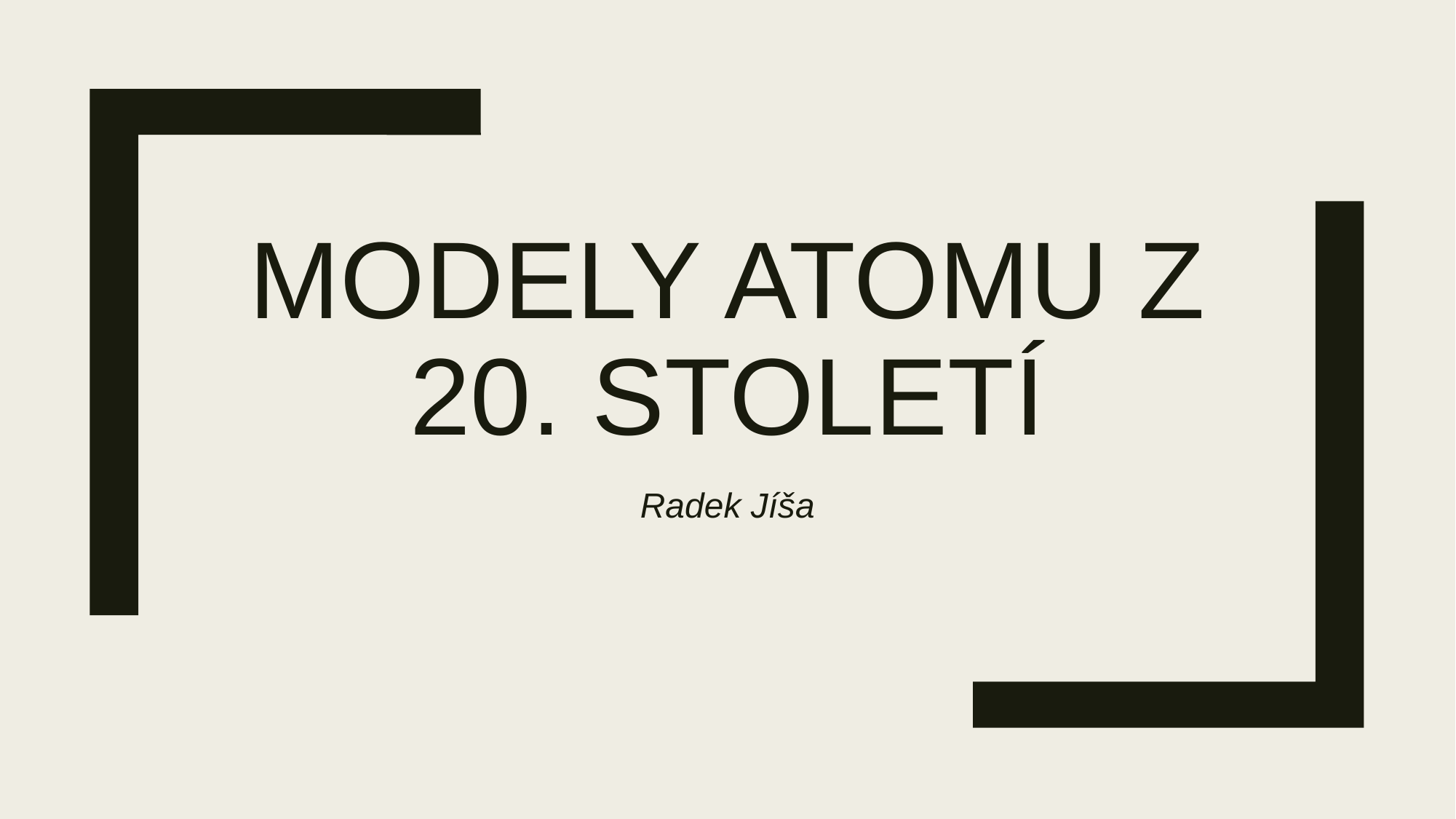

# Modely atomu z 20. století
Radek Jíša